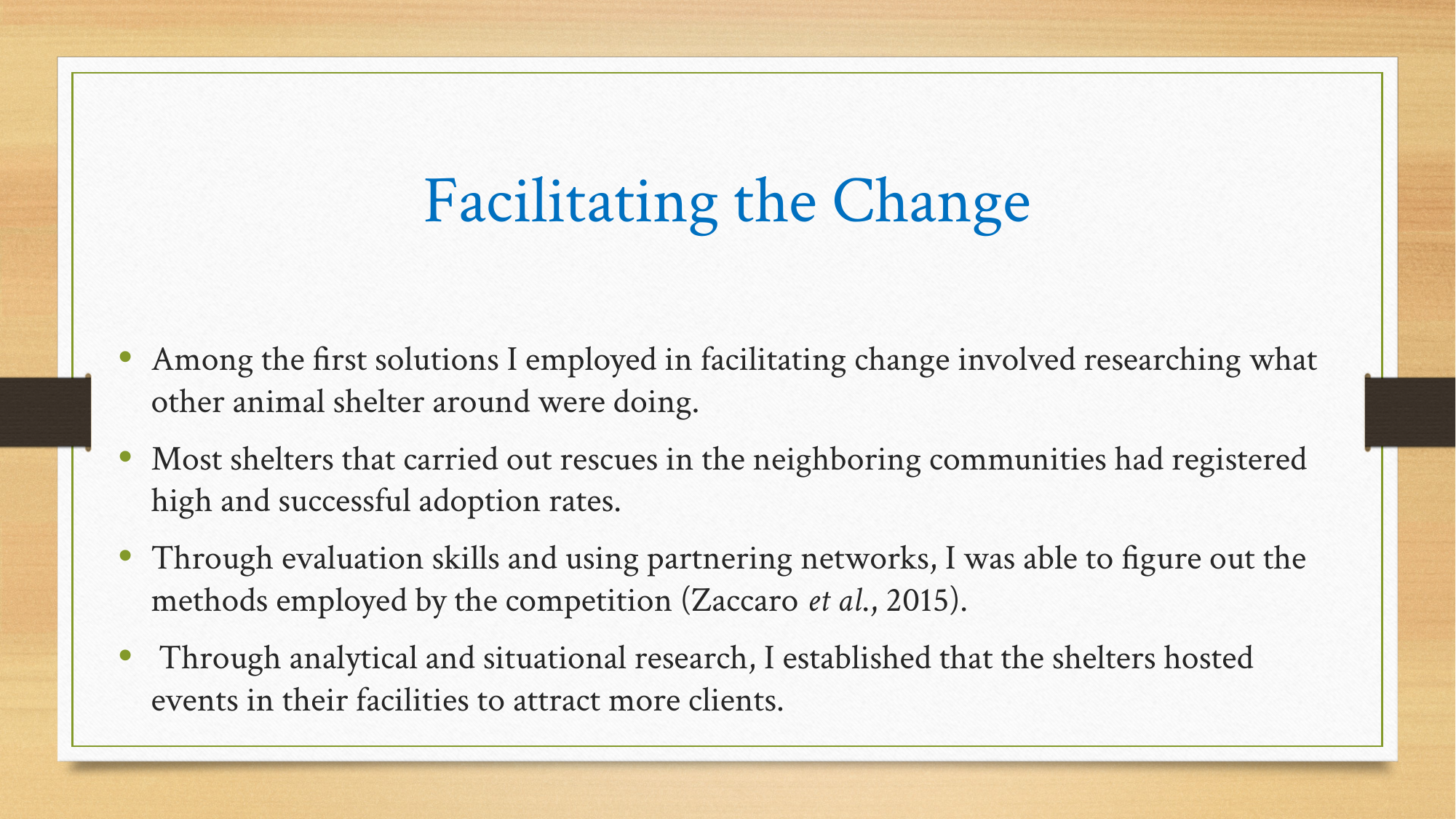

# Facilitating the Change
Among the first solutions I employed in facilitating change involved researching what other animal shelter around were doing.
Most shelters that carried out rescues in the neighboring communities had registered high and successful adoption rates.
Through evaluation skills and using partnering networks, I was able to figure out the methods employed by the competition (Zaccaro et al., 2015).
 Through analytical and situational research, I established that the shelters hosted events in their facilities to attract more clients.